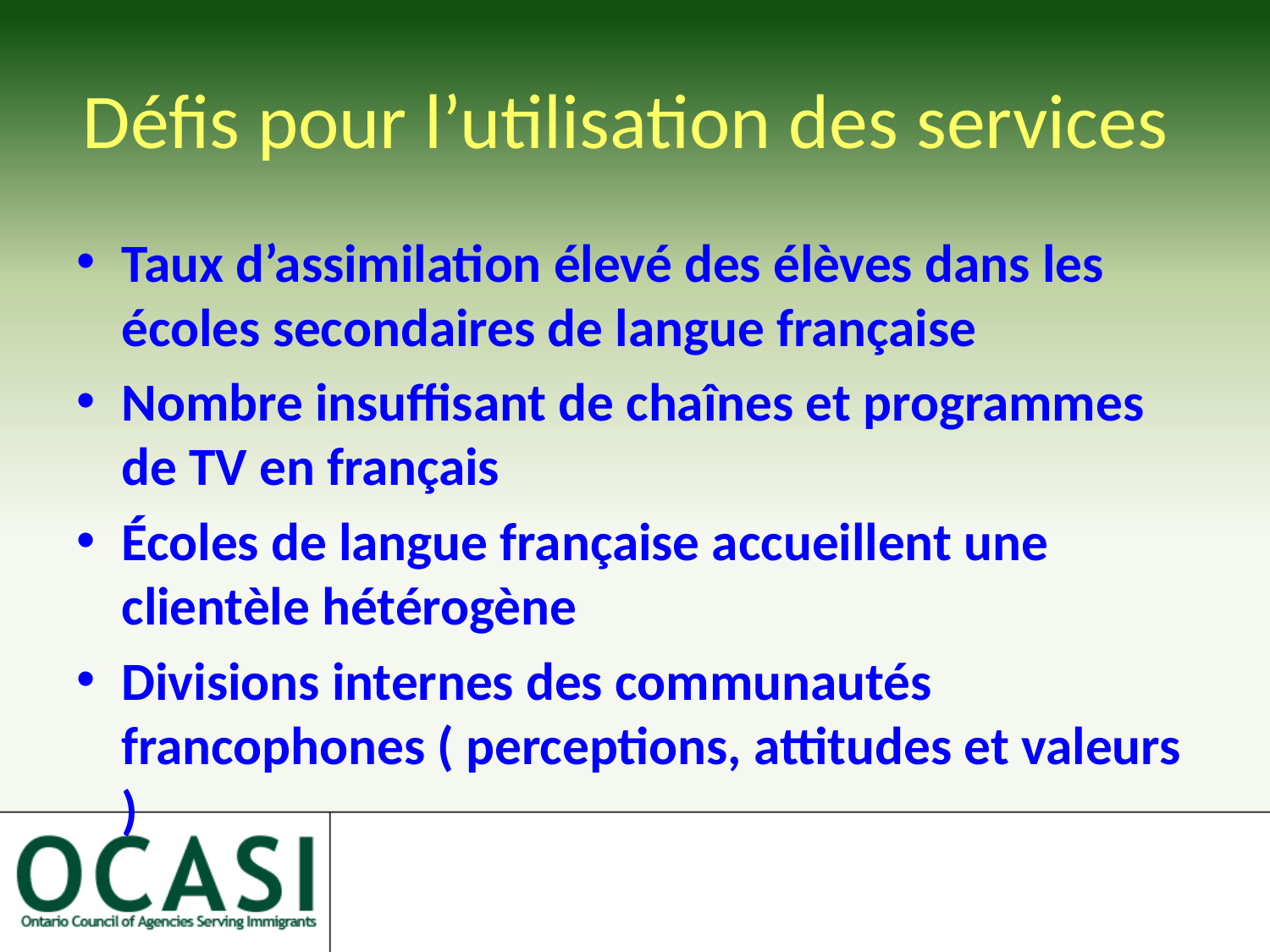

# Défis pour l’utilisation des services
Taux d’assimilation élevé des élèves dans les écoles secondaires de langue française
Nombre insuffisant de chaînes et programmes de TV en français
Écoles de langue française accueillent une clientèle hétérogène
Divisions internes des communautés francophones ( perceptions, attitudes et valeurs )